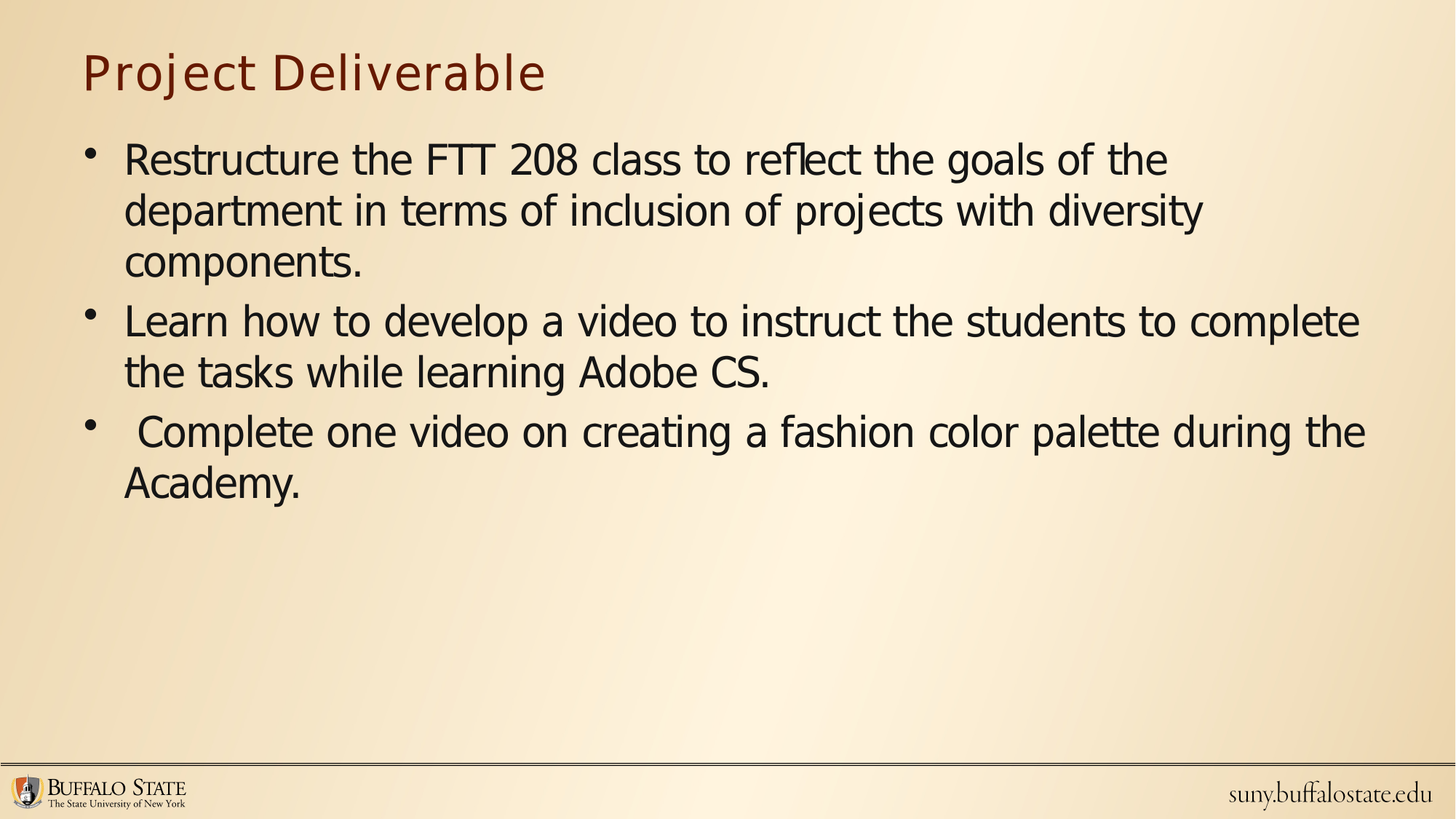

# Project Deliverable
Restructure the FTT 208 class to reflect the goals of the department in terms of inclusion of projects with diversity components.
Learn how to develop a video to instruct the students to complete the tasks while learning Adobe CS.
 Complete one video on creating a fashion color palette during the Academy.